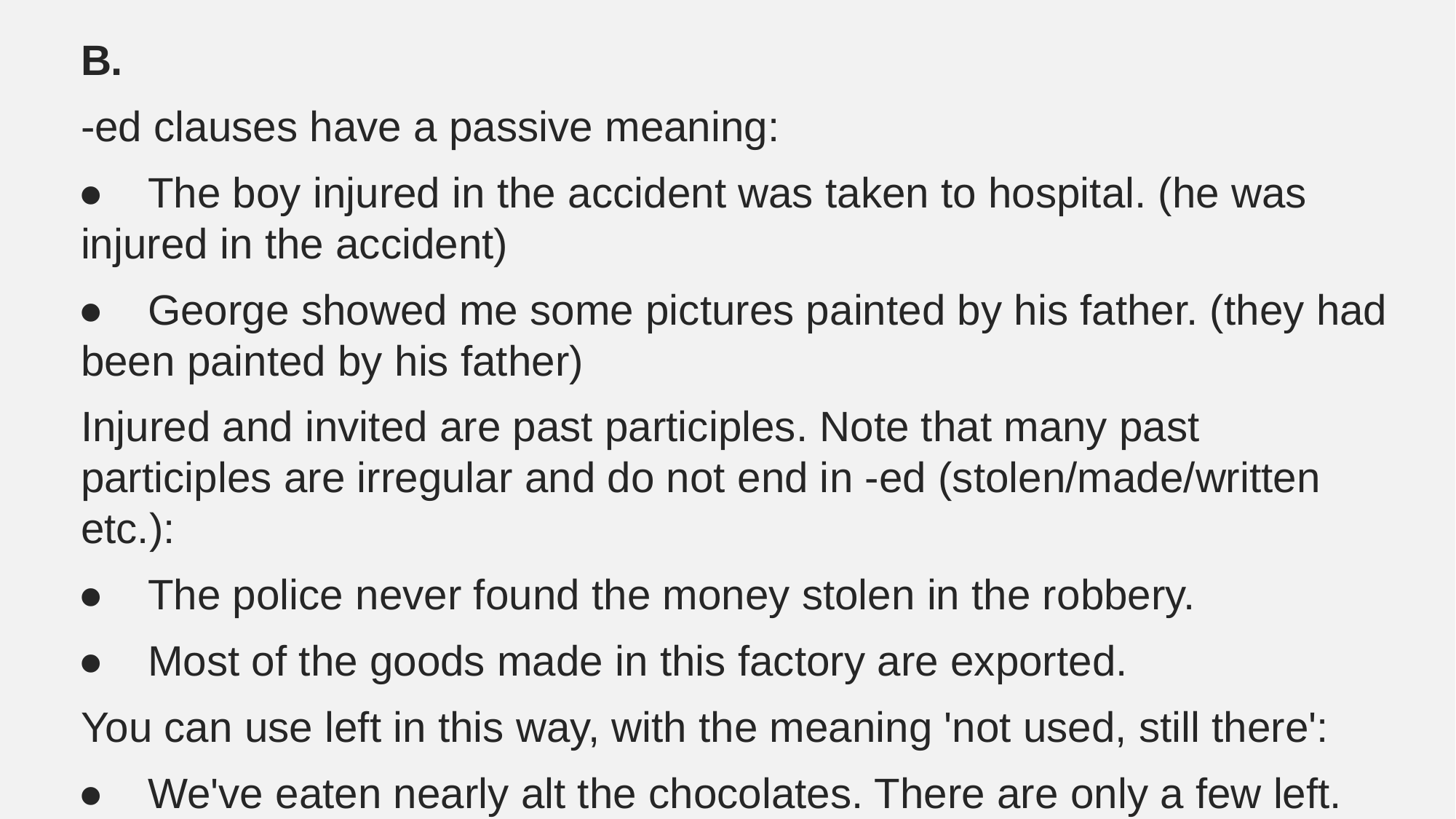

#
B.
-ed clauses have a passive meaning:
⦁    The boy injured in the accident was taken to hospital. (he was injured in the accident)
⦁    George showed me some pictures painted by his father. (they had been painted by his father)
Injured and invited are past participles. Note that many past participles are irregular and do not end in -ed (stolen/made/written etc.):
⦁    The police never found the money stolen in the robbery.
⦁    Most of the goods made in this factory are exported.
You can use left in this way, with the meaning 'not used, still there':
⦁    We've eaten nearly alt the chocolates. There are only a few left.